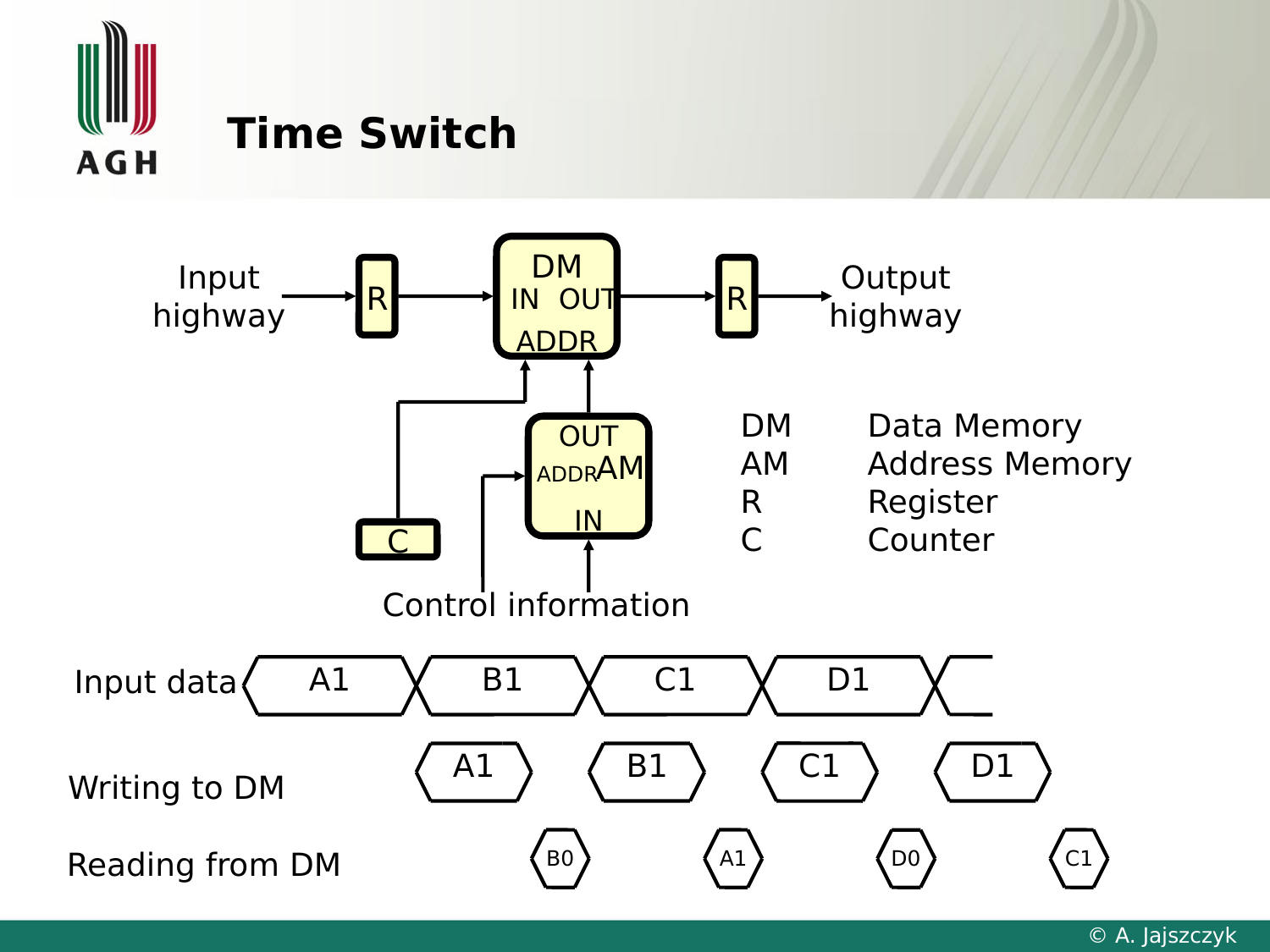

# Time Switch

DM
Input
highway
Output
highway

R
R
IN
OUT

ADDR

DM	Data Memory
AM	Address Memory
R	Register
C	Counter

OUT

AM
ADDR

IN
C

Control information
A1

B1

A1

B0
C1

B1

A1
D1

C1

D0

D1

C1

   Input data
Writing to DM
Reading from DM